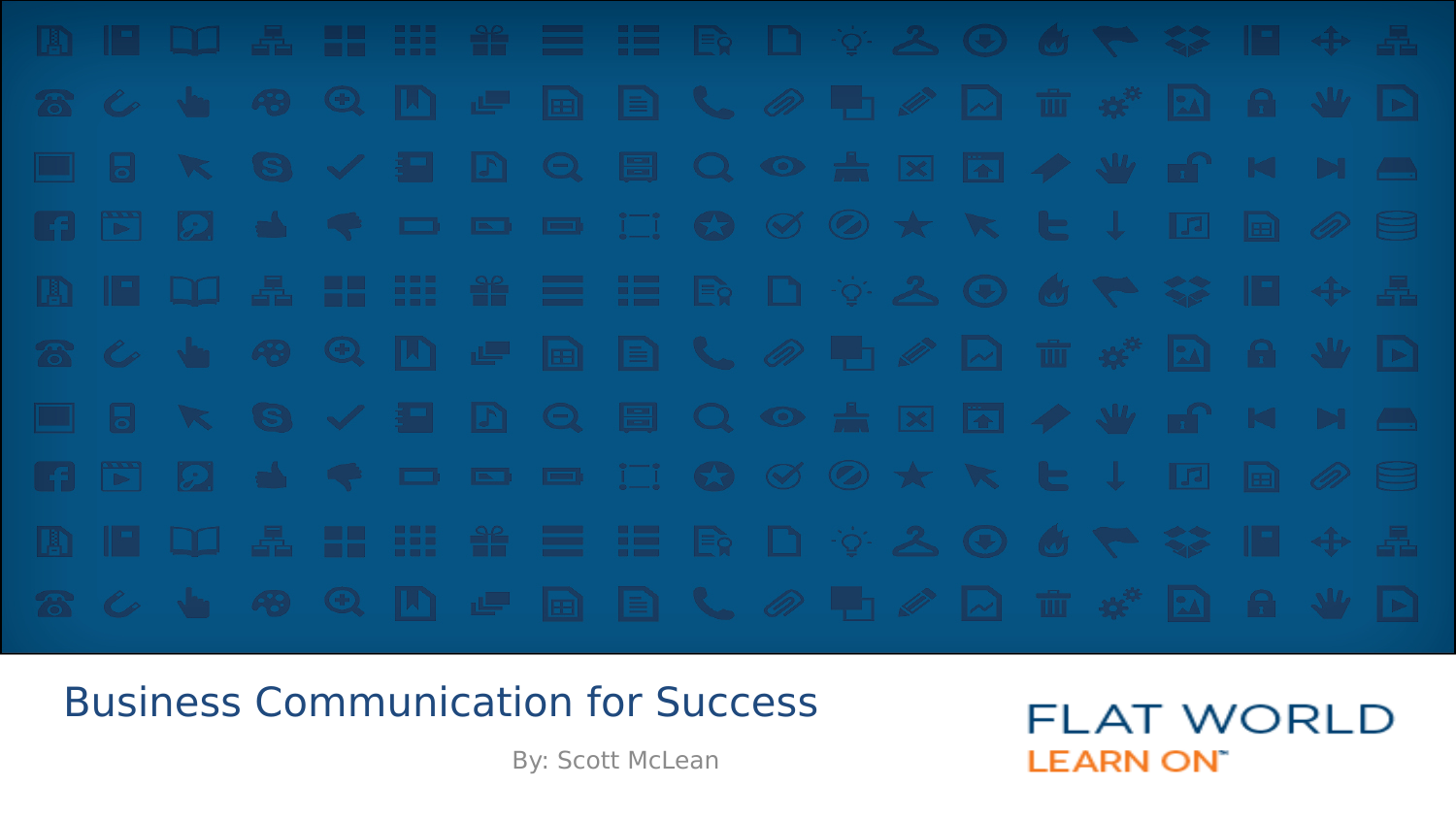

# Business Communication for Success
By: Scott McLean